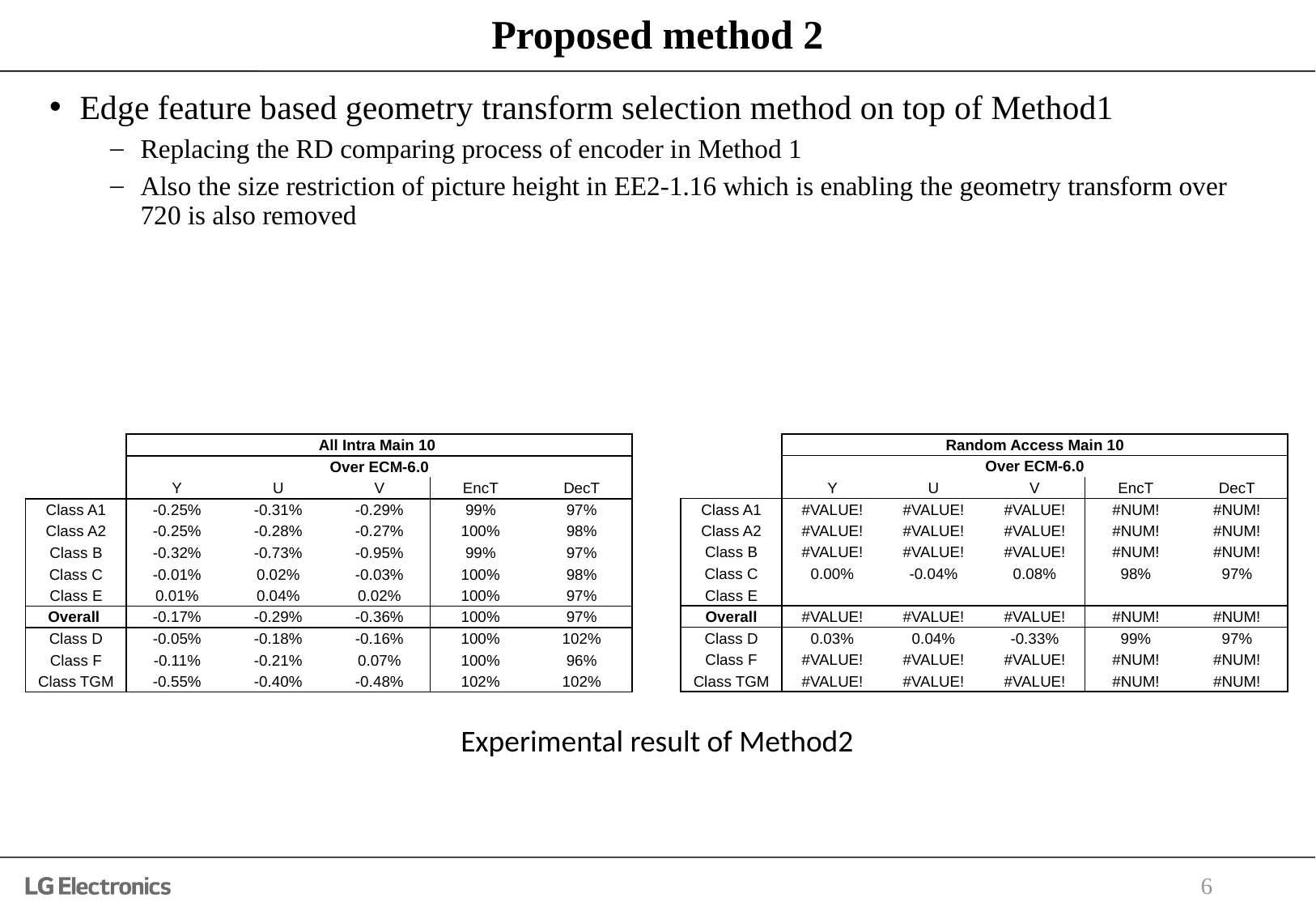

# Proposed method 2
Edge feature based geometry transform selection method on top of Method1
Replacing the RD comparing process of encoder in Method 1
Also the size restriction of picture height in EE2-1.16 which is enabling the geometry transform over 720 is also removed

|  | Random Access Main 10 |  |  |  |  |
| --- | --- | --- | --- | --- | --- |
|  | Over ECM-6.0 |  |  |  |  |
|  | Y | U | V | EncT | DecT |
| Class A1 | #VALUE! | #VALUE! | #VALUE! | #NUM! | #NUM! |
| Class A2 | #VALUE! | #VALUE! | #VALUE! | #NUM! | #NUM! |
| Class B | #VALUE! | #VALUE! | #VALUE! | #NUM! | #NUM! |
| Class C | 0.00% | -0.04% | 0.08% | 98% | 97% |
| Class E |  |  |  |  |  |
| Overall | #VALUE! | #VALUE! | #VALUE! | #NUM! | #NUM! |
| Class D | 0.03% | 0.04% | -0.33% | 99% | 97% |
| Class F | #VALUE! | #VALUE! | #VALUE! | #NUM! | #NUM! |
| Class TGM | #VALUE! | #VALUE! | #VALUE! | #NUM! | #NUM! |
|  | All Intra Main 10 |  |  |  |  |
| --- | --- | --- | --- | --- | --- |
|  | Over ECM-6.0 |  |  |  |  |
|  | Y | U | V | EncT | DecT |
| Class A1 | -0.25% | -0.31% | -0.29% | 99% | 97% |
| Class A2 | -0.25% | -0.28% | -0.27% | 100% | 98% |
| Class B | -0.32% | -0.73% | -0.95% | 99% | 97% |
| Class C | -0.01% | 0.02% | -0.03% | 100% | 98% |
| Class E | 0.01% | 0.04% | 0.02% | 100% | 97% |
| Overall | -0.17% | -0.29% | -0.36% | 100% | 97% |
| Class D | -0.05% | -0.18% | -0.16% | 100% | 102% |
| Class F | -0.11% | -0.21% | 0.07% | 100% | 96% |
| Class TGM | -0.55% | -0.40% | -0.48% | 102% | 102% |
Experimental result of Method2
6